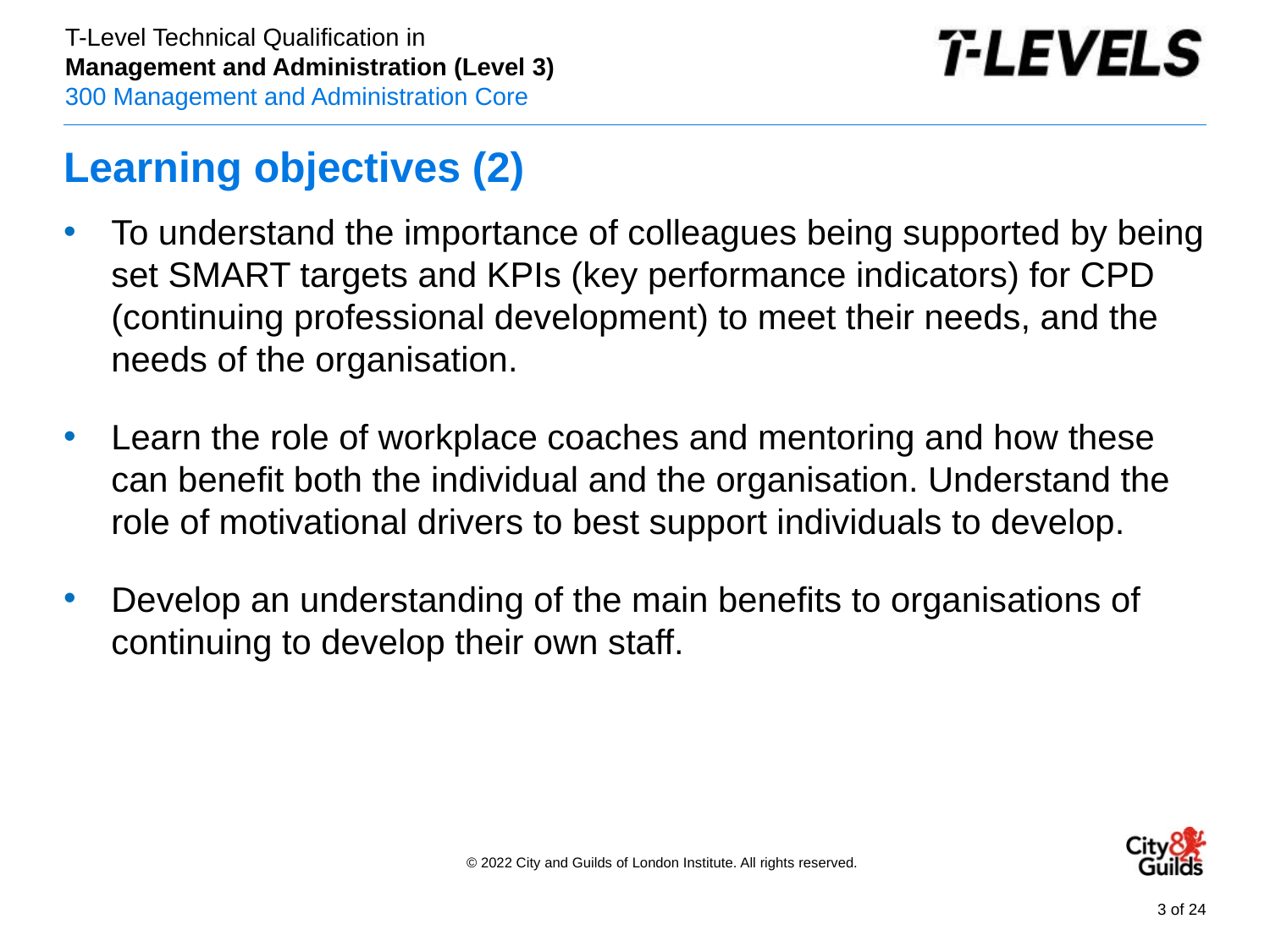

# Learning objectives (2)
To understand the importance of colleagues being supported by being set SMART targets and KPIs (key performance indicators) for CPD (continuing professional development) to meet their needs, and the needs of the organisation.
Learn the role of workplace coaches and mentoring and how these can benefit both the individual and the organisation. Understand the role of motivational drivers to best support individuals to develop.
Develop an understanding of the main benefits to organisations of continuing to develop their own staff.